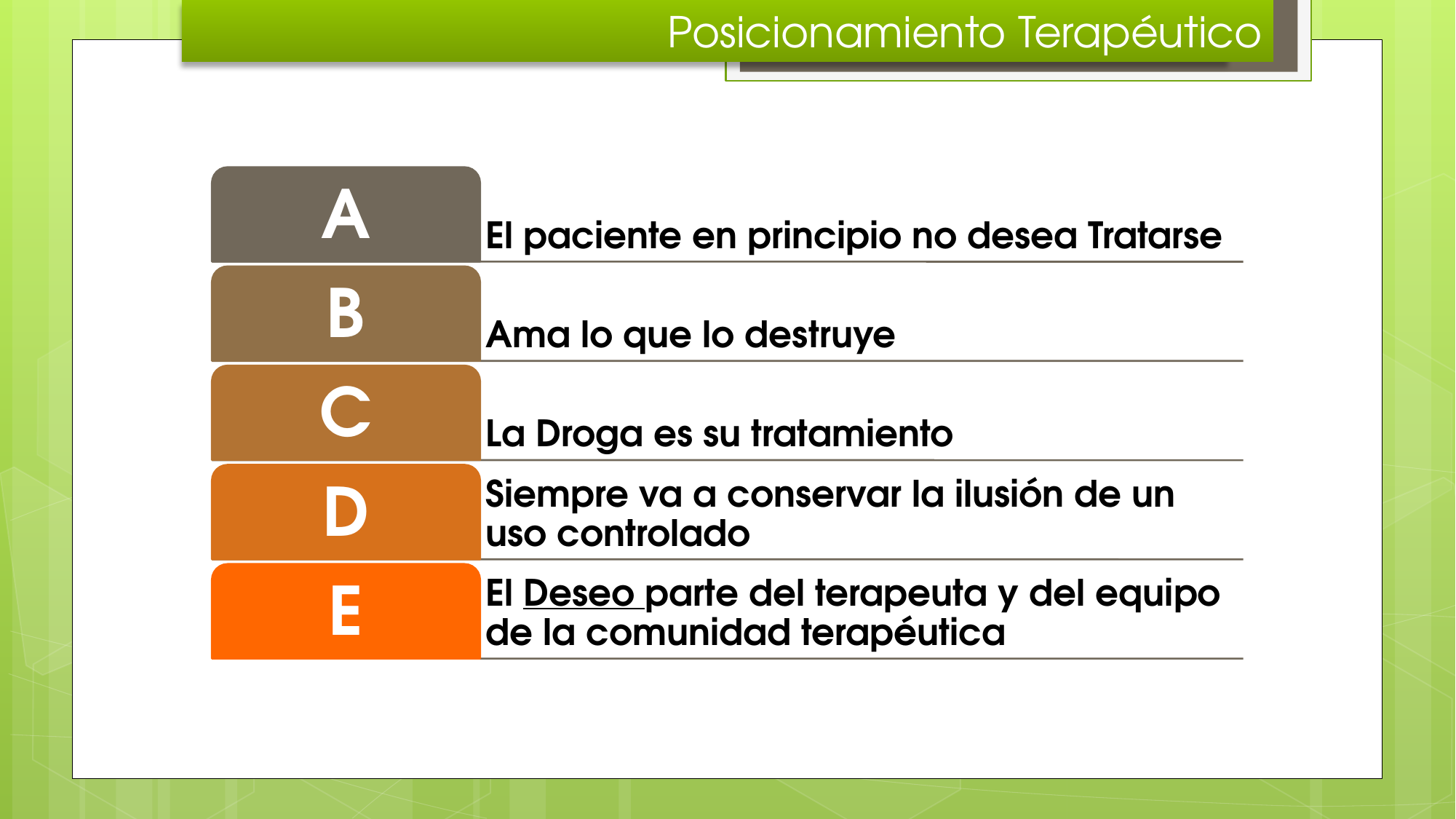

Posicionamiento Terapéutico
El paciente en principio no desea Tratarse
A
Ama lo que lo destruye
B
La Droga es su tratamiento
C
Siempre va a conservar la ilusión de un uso controlado
D
El Deseo parte del terapeuta y del equipo de la comunidad terapéutica
E